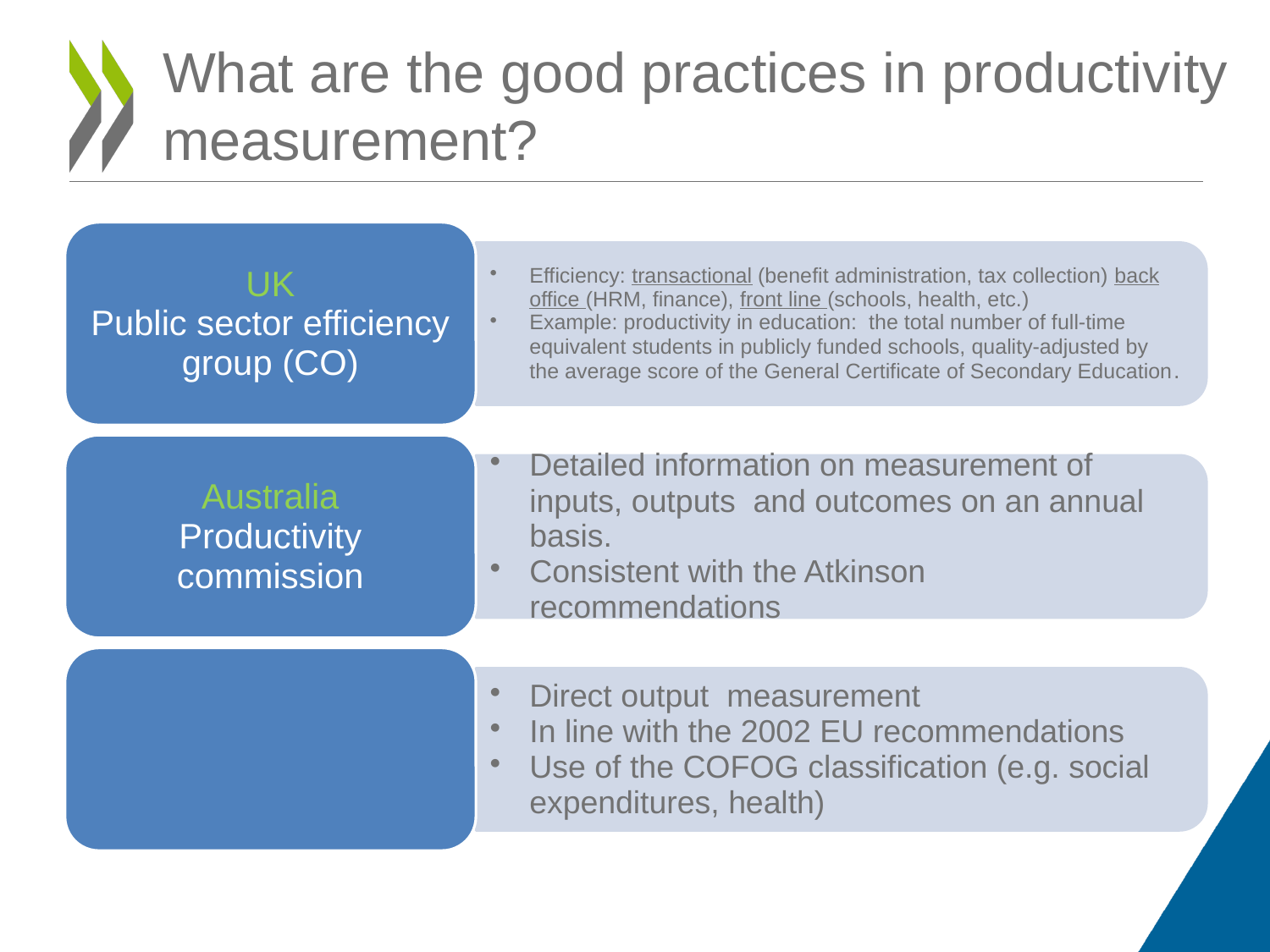

# What are the good practices in productivity measurement?
UK
Public sector efficiency group (CO)
Efficiency: transactional (benefit administration, tax collection) back office (HRM, finance), front line (schools, health, etc.)
Example: productivity in education:  the total number of full-time equivalent students in publicly funded schools, quality-adjusted by the average score of the General Certificate of Secondary Education.
Australia
Productivity commission
Detailed information on measurement of inputs, outputs  and outcomes on an annual basis.
Direct output  measurement
In line with the 2002 EU recommendations
Consistent with the Atkinson  recommendations
Use of the COFOG classification (e.g. social expenditures, health)